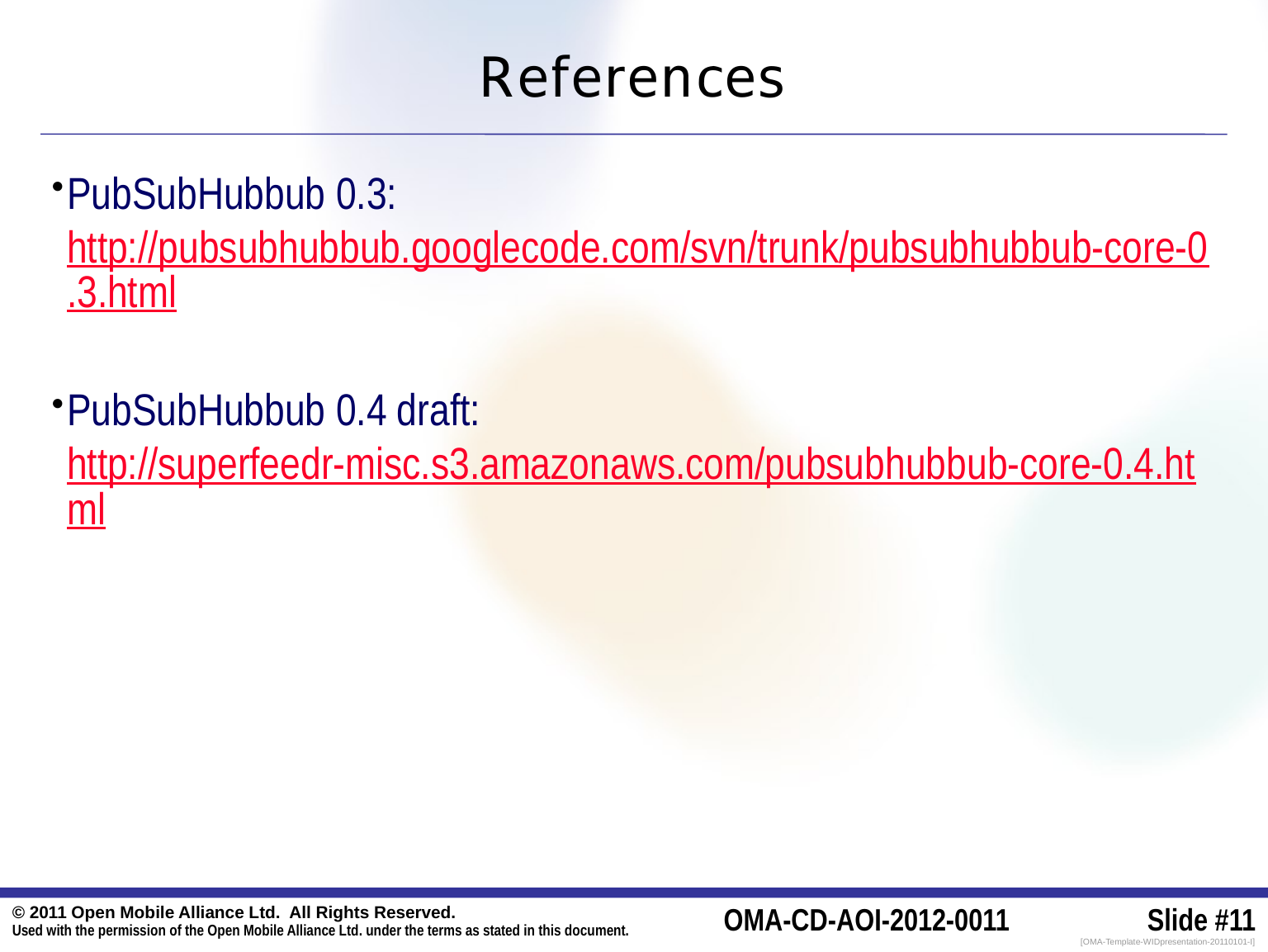

# References
PubSubHubbub 0.3: http://pubsubhubbub.googlecode.com/svn/trunk/pubsubhubbub-core-0.3.html
PubSubHubbub 0.4 draft: http://superfeedr-misc.s3.amazonaws.com/pubsubhubbub-core-0.4.html